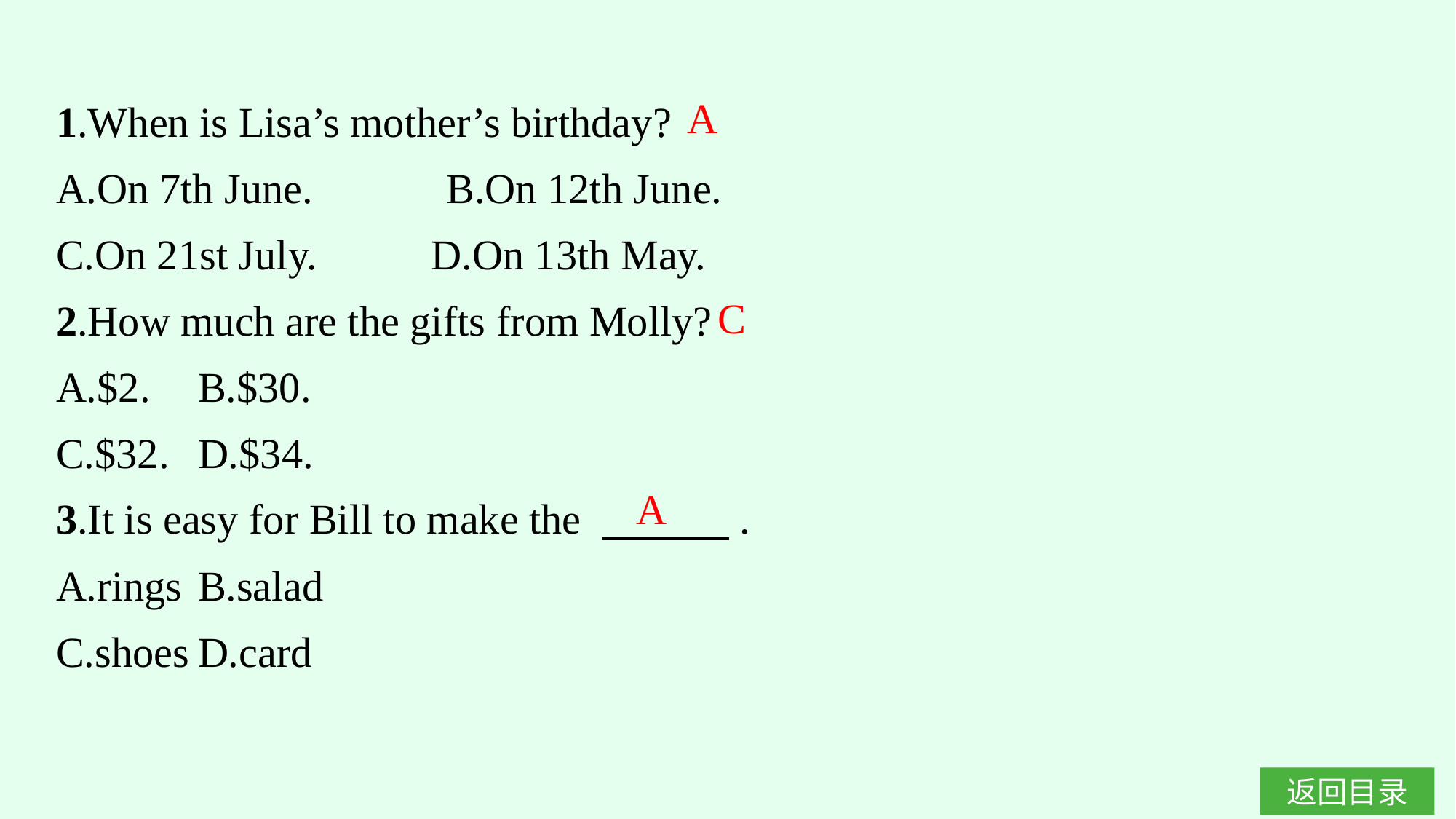

1.When is Lisa’s mother’s birthday?
A.On 7th June.　　   B.On 12th June.
C.On 21st July.	D.On 13th May.
2.How much are the gifts from Molly?
A.$2.	B.$30.
C.$32.	D.$34.
3.It is easy for Bill to make the 　　　.
A.rings	B.salad
C.shoes	D.card
A
C
A